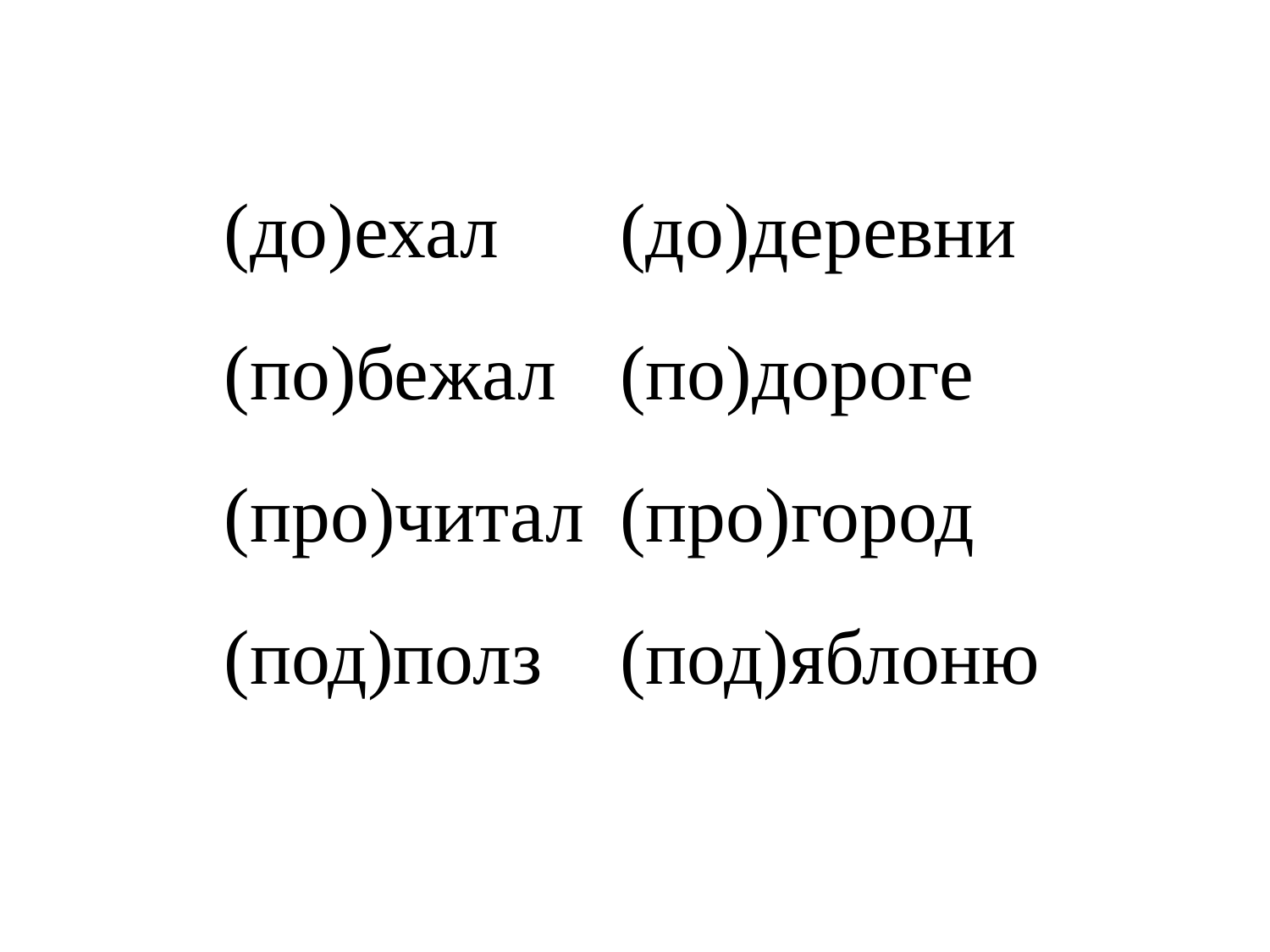

| (до)ехал | (до)деревни |
| --- | --- |
| (по)бежал | (по)дороге |
| (про)читал | (про)город |
| (под)полз | (под)яблоню |